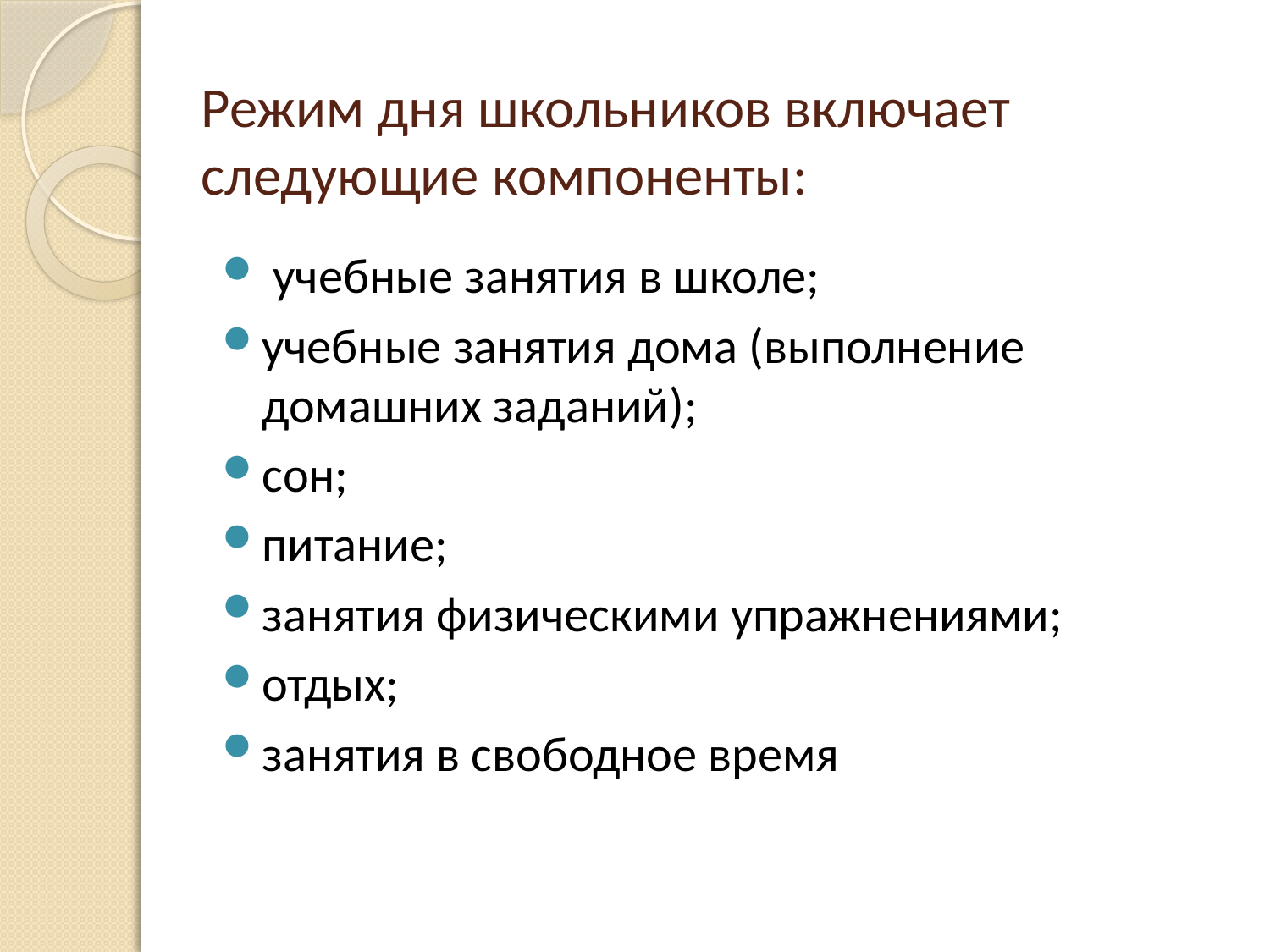

# Режим дня школьников включает следующие компоненты:
 учебные занятия в школе;
учебные занятия дома (выполнение домашних заданий);
сон;
питание;
занятия физическими упражнениями;
отдых;
занятия в свободное время